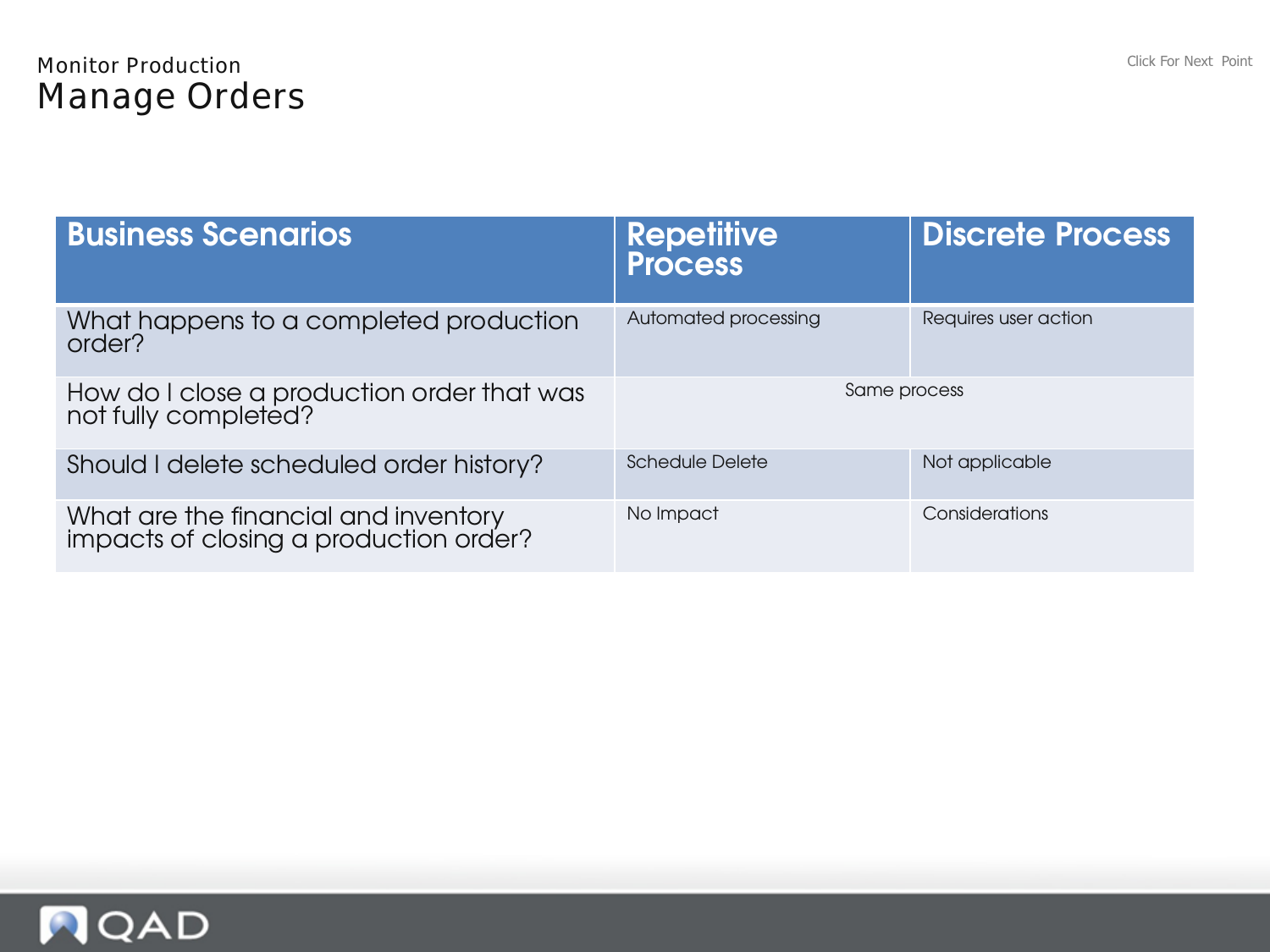

Monitor Production
Manage Orders
Click For Next  Point
| Business Scenarios | Repetitive Process | Discrete Process |
| --- | --- | --- |
| What happens to a completed production order? | Automated processing | Requires user action |
| How do I close a production order that was not fully completed? | Same process |  |
| Should I delete scheduled order history? | Schedule Delete | Not applicable |
| What are the financial and inventory impacts of closing a production order? | No Impact | Considerations |